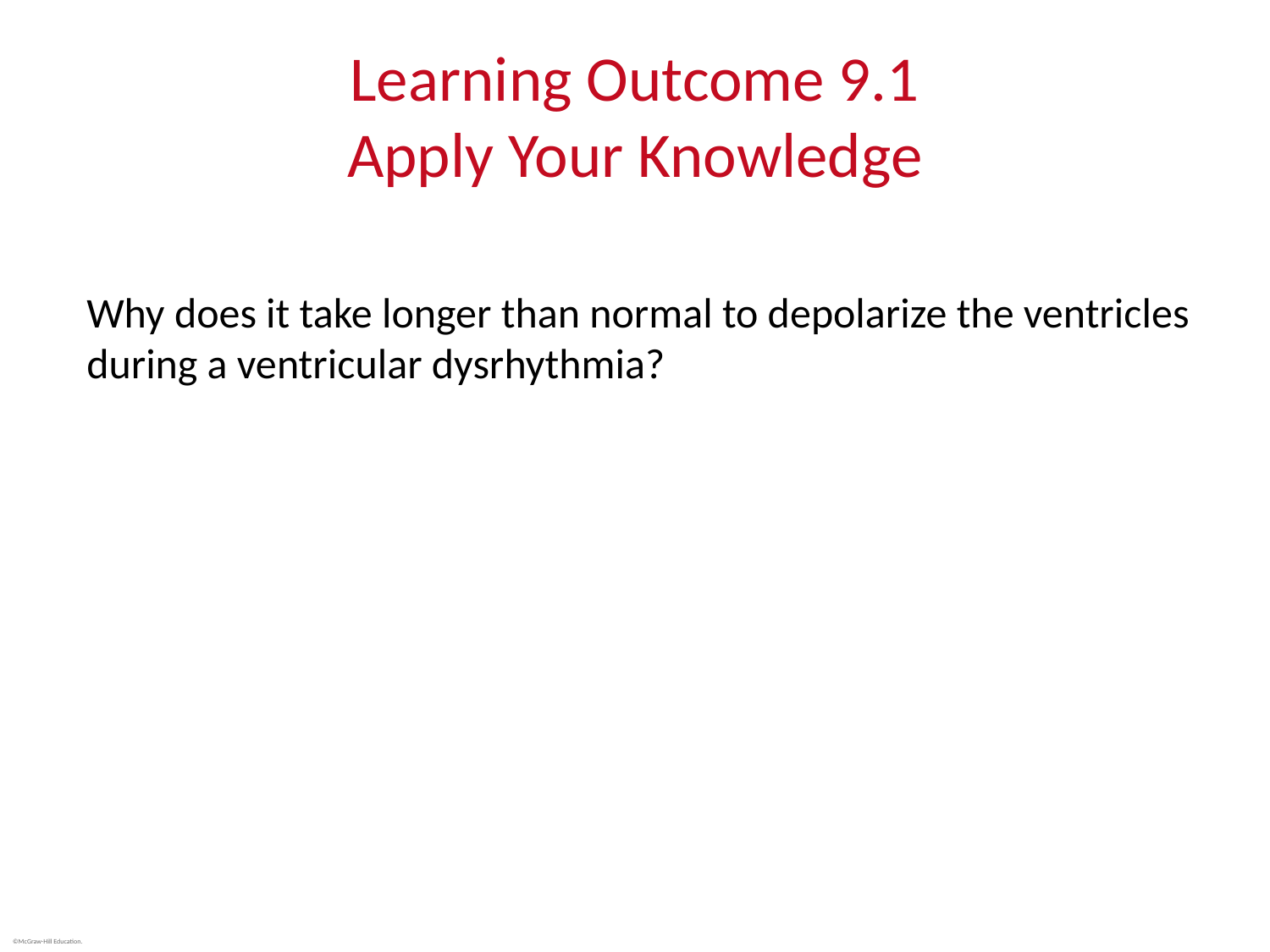

# Learning Outcome 9.1 Apply Your Knowledge
Why does it take longer than normal to depolarize the ventricles during a ventricular dysrhythmia?